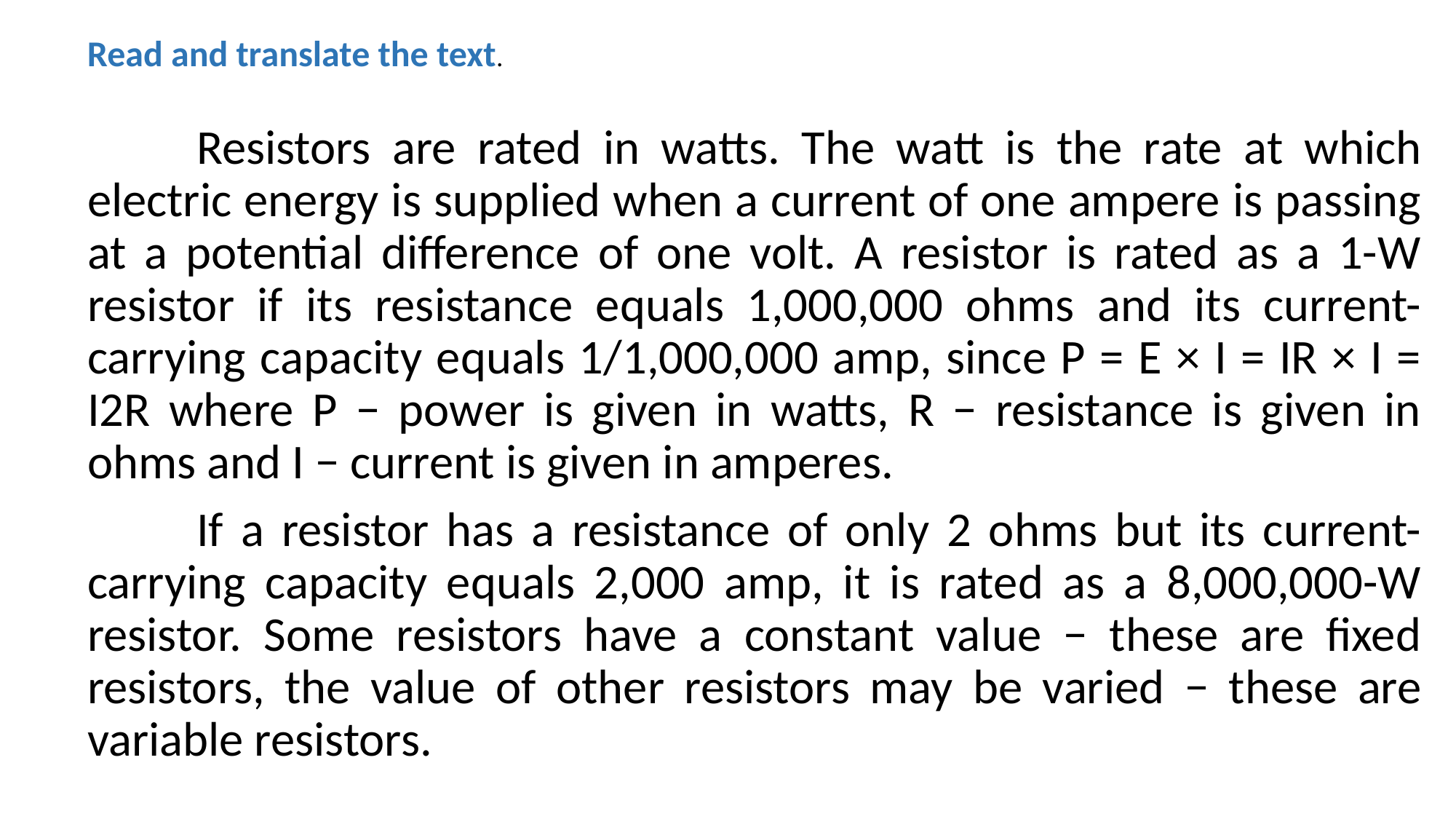

Read and translate the text.
	Resistors are rated in watts. The watt is the rate at which electric energy is supplied when a current of one ampere is passing at a potential difference of one volt. A resistor is rated as a 1-W resistor if its resistance equals 1,000,000 ohms and its current-carrying capacity equals 1/1,000,000 amp, since P = E × I = IR × I = I2R where P − power is given in watts, R − resistance is given in ohms and I − current is given in amperes.
	If a resistor has a resistance of only 2 ohms but its current-carrying capacity equals 2,000 amp, it is rated as a 8,000,000-W resistor. Some resistors have a constant value − these are fixed resistors, the value of other resistors may be varied − these are variable resistors.